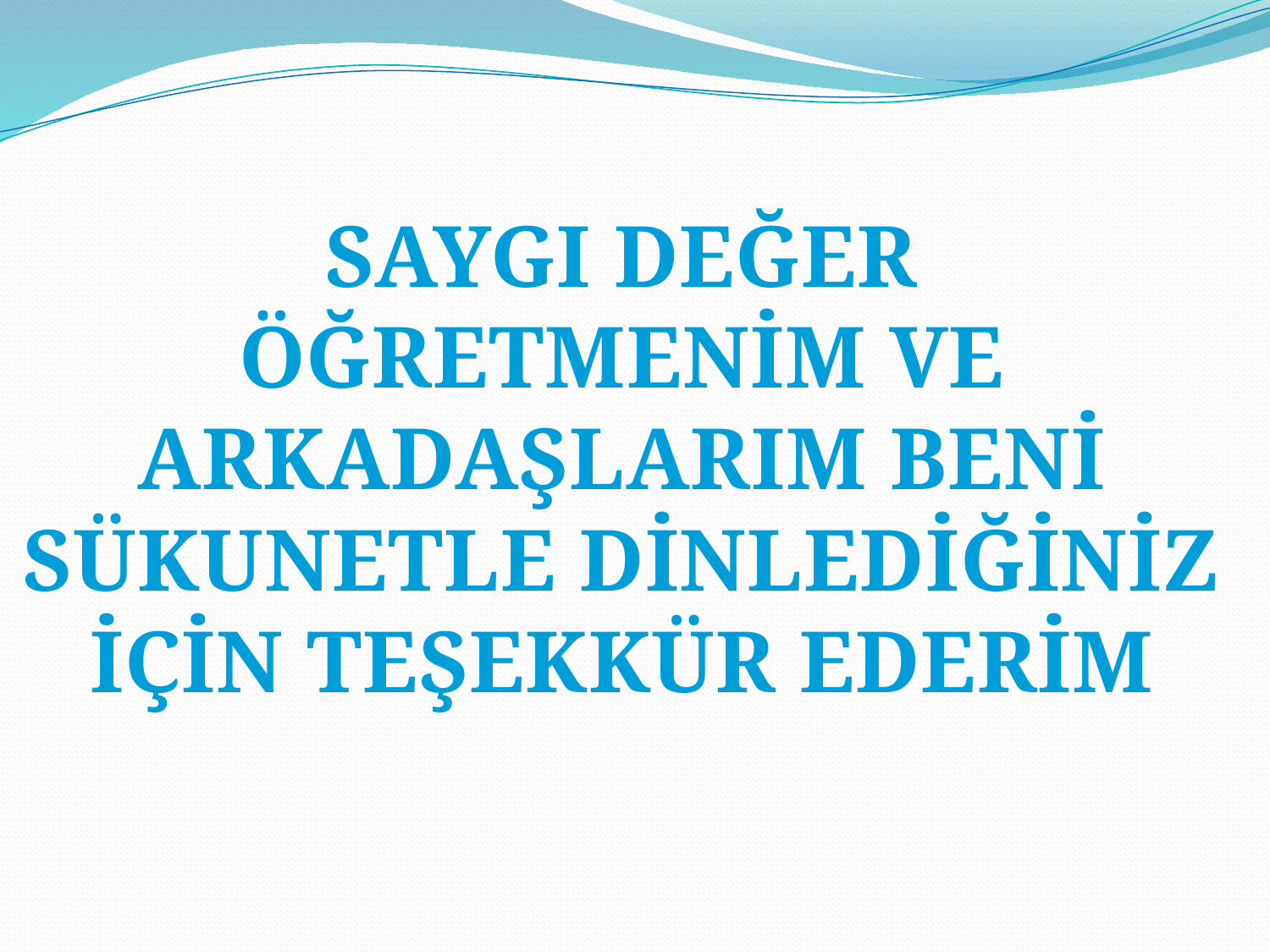

SAYGI DEĞER ÖĞRETMENİM VE ARKADAŞLARIM BENİ SÜKUNETLE DİNLEDİĞİNİZ İÇİN TEŞEKKÜR EDERİM